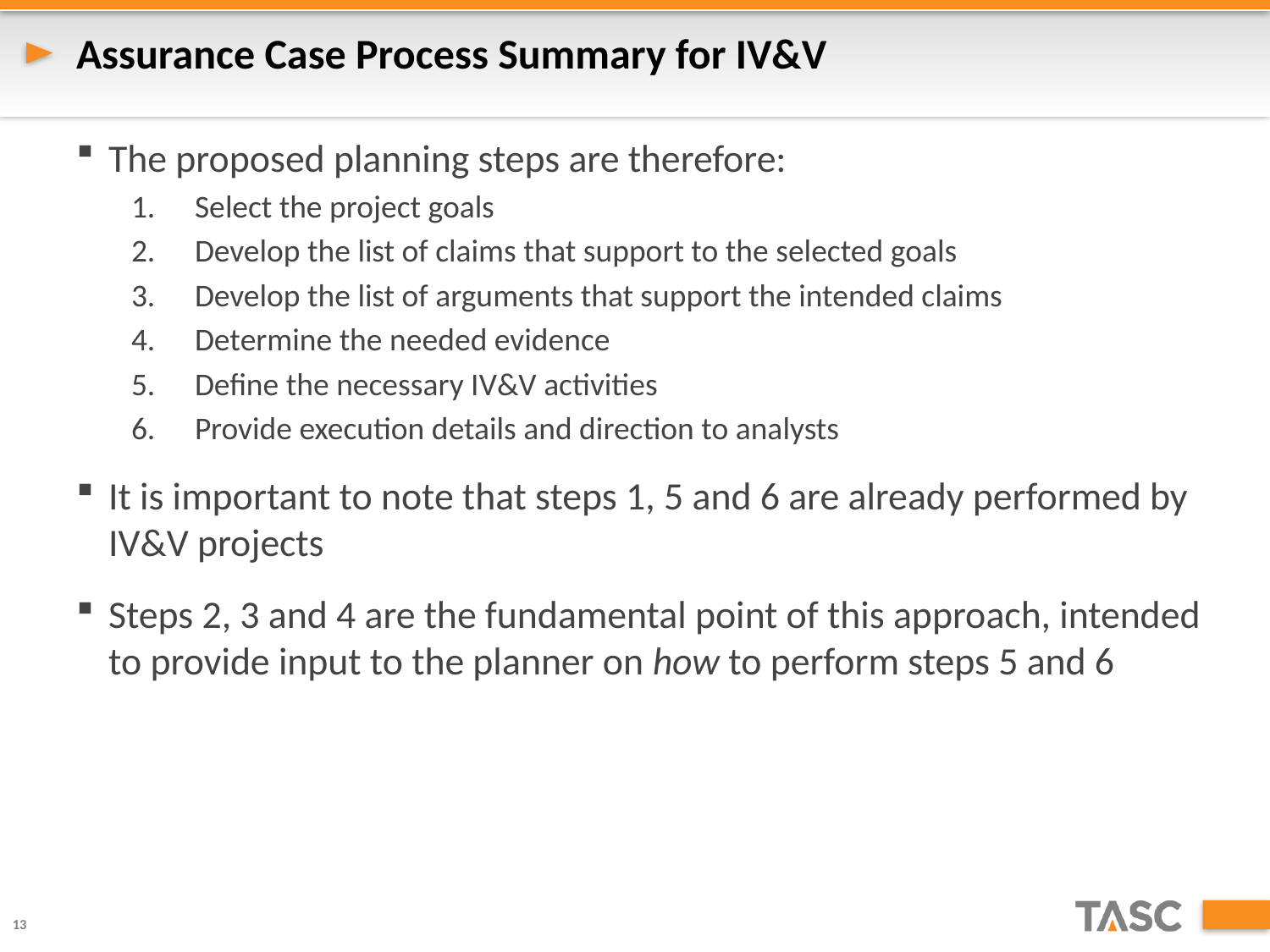

# Assurance Case Process Summary for IV&V
The proposed planning steps are therefore:
Select the project goals
Develop the list of claims that support to the selected goals
Develop the list of arguments that support the intended claims
Determine the needed evidence
Define the necessary IV&V activities
Provide execution details and direction to analysts
It is important to note that steps 1, 5 and 6 are already performed by IV&V projects
Steps 2, 3 and 4 are the fundamental point of this approach, intended to provide input to the planner on how to perform steps 5 and 6
13